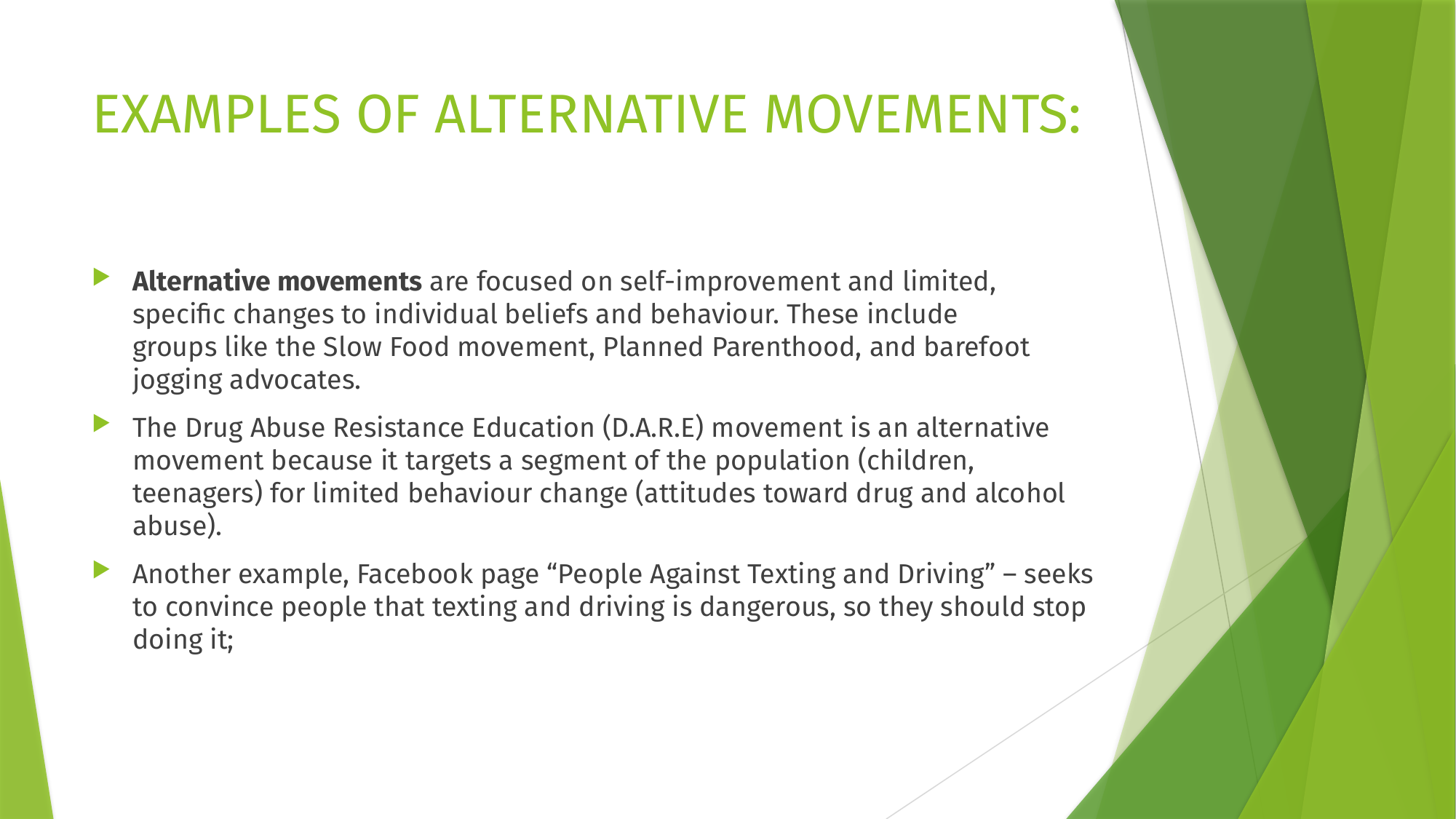

# EXAMPLES OF ALTERNATIVE MOVEMENTS:
Alternative movements are focused on self-improvement and limited, specific changes to individual beliefs and behaviour. These include groups like the Slow Food movement, Planned Parenthood, and barefoot jogging advocates.
The Drug Abuse Resistance Education (D.A.R.E) movement is an alternative movement because it targets a segment of the population (children, teenagers) for limited behaviour change (attitudes toward drug and alcohol abuse).
Another example, Facebook page “People Against Texting and Driving” – seeks to convince people that texting and driving is dangerous, so they should stop doing it;